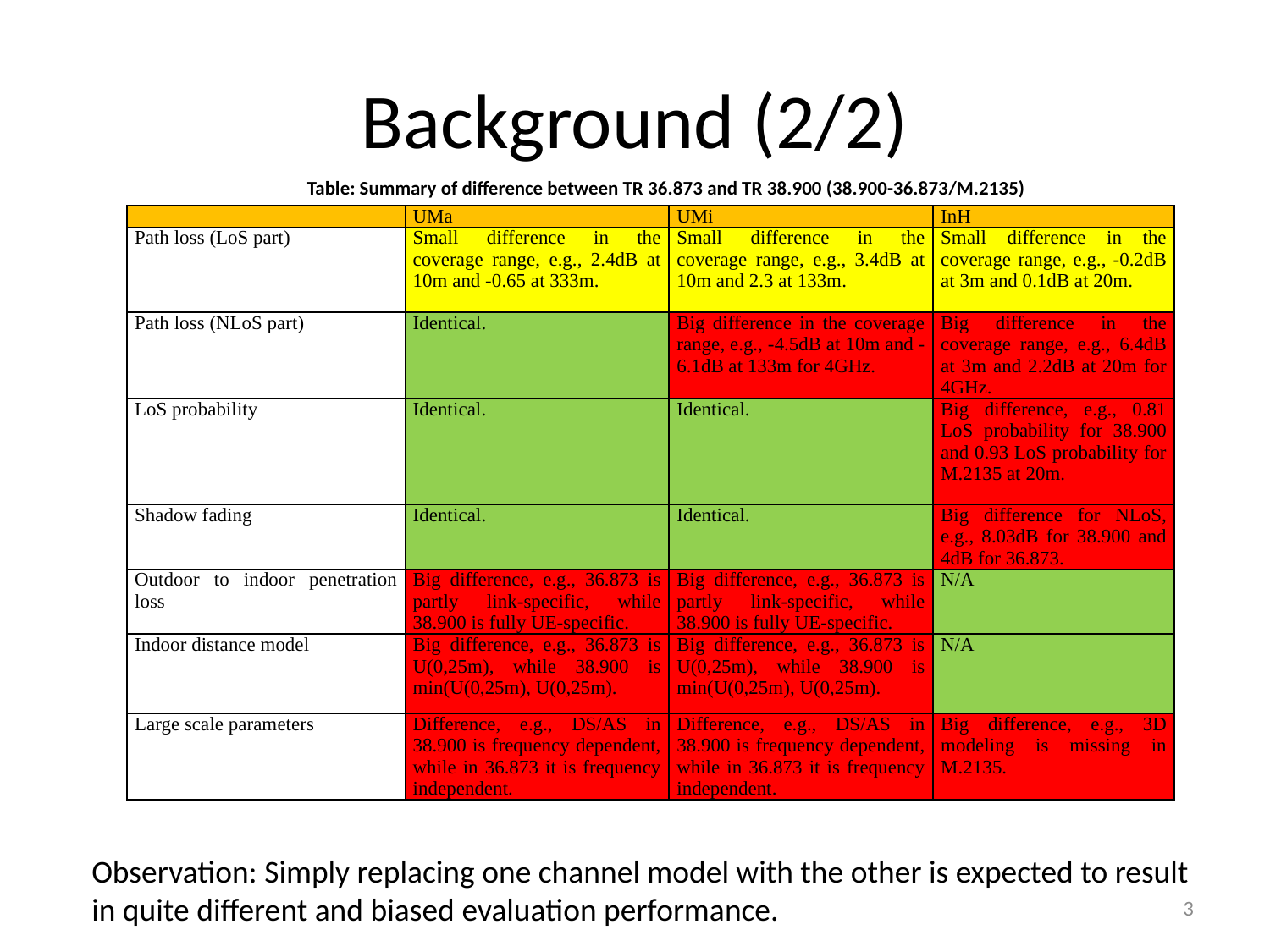

# Background (2/2)
Table: Summary of difference between TR 36.873 and TR 38.900 (38.900-36.873/M.2135)
|  | UMa | UMi | InH |
| --- | --- | --- | --- |
| Path loss (LoS part) | Small difference in the coverage range, e.g., 2.4dB at 10m and -0.65 at 333m. | Small difference in the coverage range, e.g., 3.4dB at 10m and 2.3 at 133m. | Small difference in the coverage range, e.g., -0.2dB at 3m and 0.1dB at 20m. |
| Path loss (NLoS part) | Identical. | Big difference in the coverage range, e.g., -4.5dB at 10m and -6.1dB at 133m for 4GHz. | Big difference in the coverage range, e.g., 6.4dB at 3m and 2.2dB at 20m for 4GHz. |
| LoS probability | Identical. | Identical. | Big difference, e.g., 0.81 LoS probability for 38.900 and 0.93 LoS probability for M.2135 at 20m. |
| Shadow fading | Identical. | Identical. | Big difference for NLoS, e.g., 8.03dB for 38.900 and 4dB for 36.873. |
| Outdoor to indoor penetration loss | Big difference, e.g., 36.873 is partly link-specific, while 38.900 is fully UE-specific. | Big difference, e.g., 36.873 is partly link-specific, while 38.900 is fully UE-specific. | N/A |
| Indoor distance model | Big difference, e.g., 36.873 is U(0,25m), while 38.900 is min(U(0,25m), U(0,25m). | Big difference, e.g., 36.873 is U(0,25m), while 38.900 is min(U(0,25m), U(0,25m). | N/A |
| Large scale parameters | Difference, e.g., DS/AS in 38.900 is frequency dependent, while in 36.873 it is frequency independent. | Difference, e.g., DS/AS in 38.900 is frequency dependent, while in 36.873 it is frequency independent. | Big difference, e.g., 3D modeling is missing in M.2135. |
Observation: Simply replacing one channel model with the other is expected to result in quite different and biased evaluation performance.
3